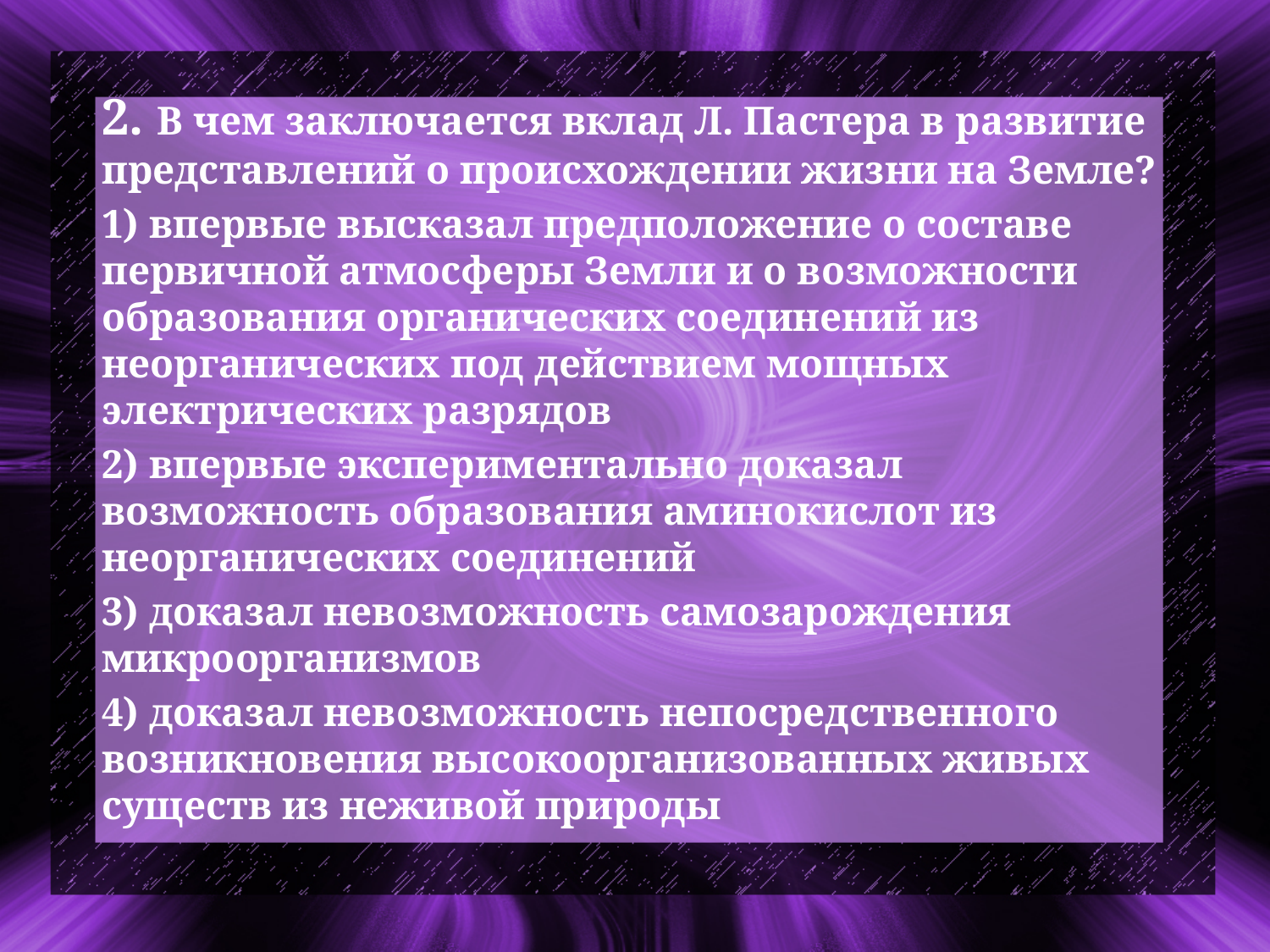

2. В чем заключается вклад Л. Пастера в развитие представлений о происхождении жизни на Земле?
1) впервые высказал предположение о составе первичной атмосферы Земли и о возможности образования органических соединений из неорганических под действием мощных электрических разрядов
2) впервые экспериментально доказал возможность образования аминокислот из неорганических соединений
3) доказал невозможность самозарождения микроорганизмов
4) доказал невозможность непосредственно­го возникновения высокоорганизованных живых существ из неживой природы